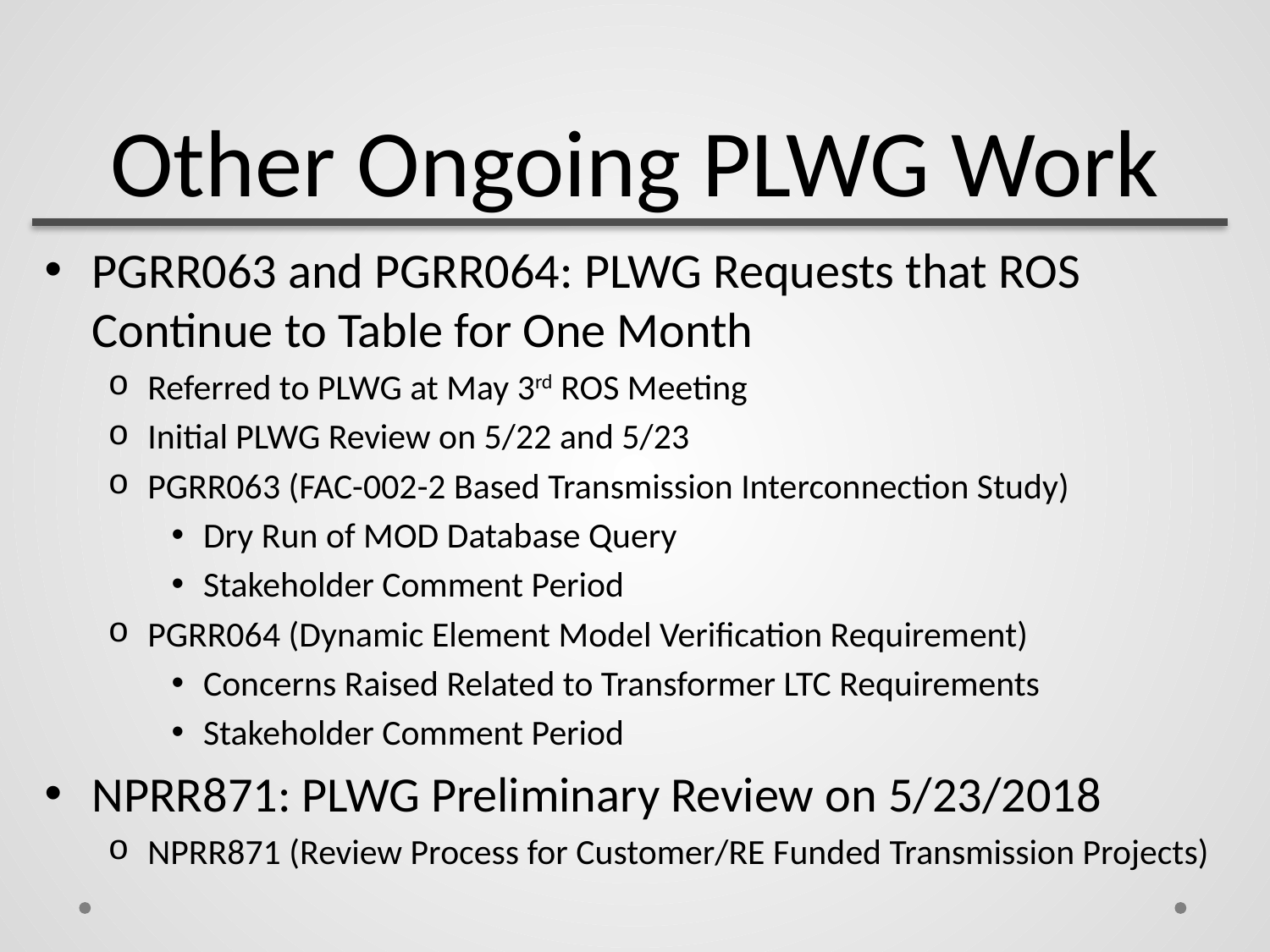

# Other Ongoing PLWG Work
PGRR063 and PGRR064: PLWG Requests that ROS Continue to Table for One Month
Referred to PLWG at May 3rd ROS Meeting
Initial PLWG Review on 5/22 and 5/23
PGRR063 (FAC-002-2 Based Transmission Interconnection Study)
Dry Run of MOD Database Query
Stakeholder Comment Period
PGRR064 (Dynamic Element Model Verification Requirement)
Concerns Raised Related to Transformer LTC Requirements
Stakeholder Comment Period
NPRR871: PLWG Preliminary Review on 5/23/2018
NPRR871 (Review Process for Customer/RE Funded Transmission Projects)